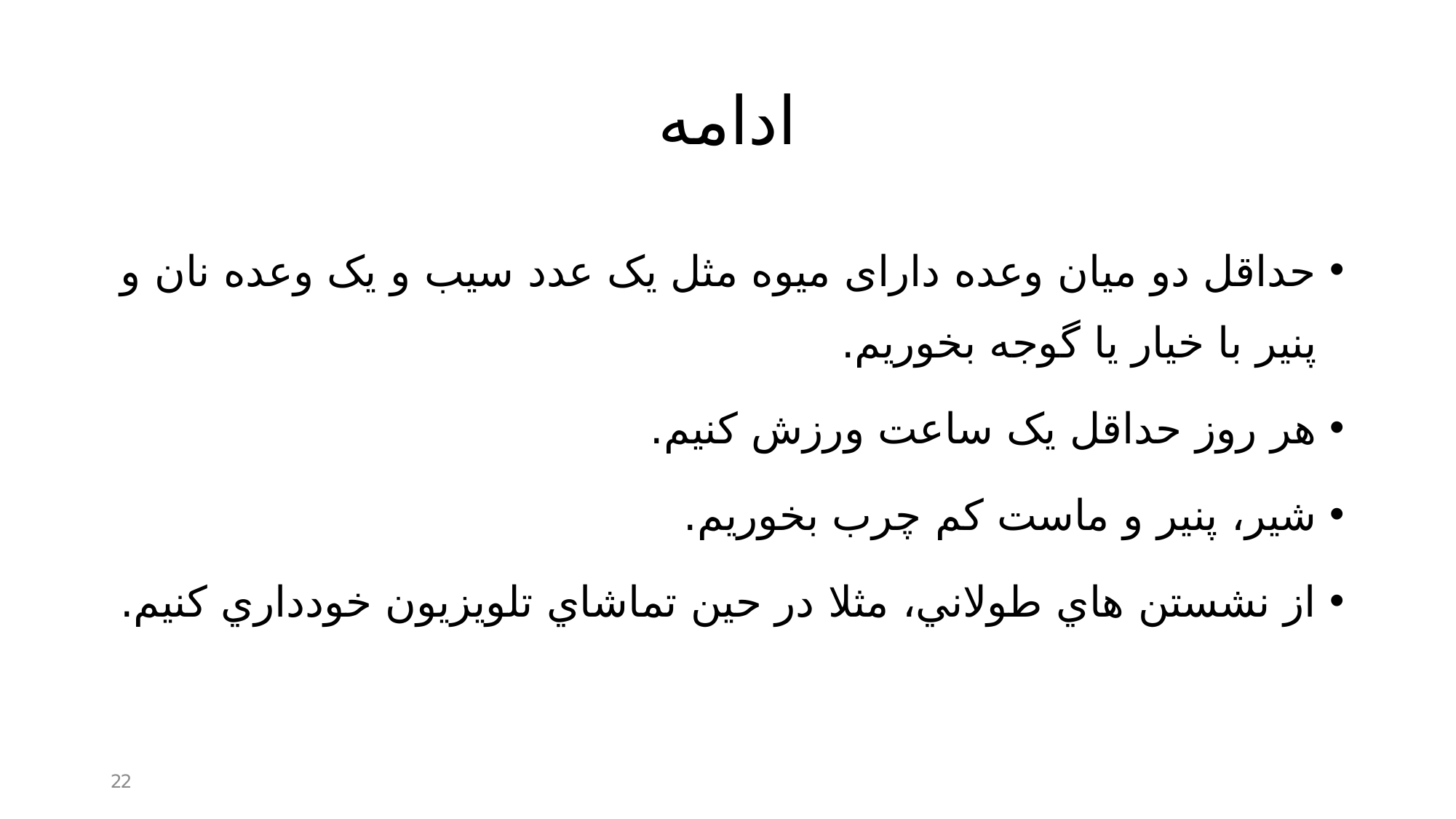

# ادامه
حداقل دو میان وعده دارای میوه مثل یک عدد سیب و یک وعده نان و پنیر با خیار یا گوجه بخوریم.
هر روز حداقل یک ساعت ورزش کنیم.
شیر، پنیر و ماست کم چرب بخوریم.
از نشستن هاي طولاني، مثلا در حين تماشاي تلويزيون خودداري كنيم.

22